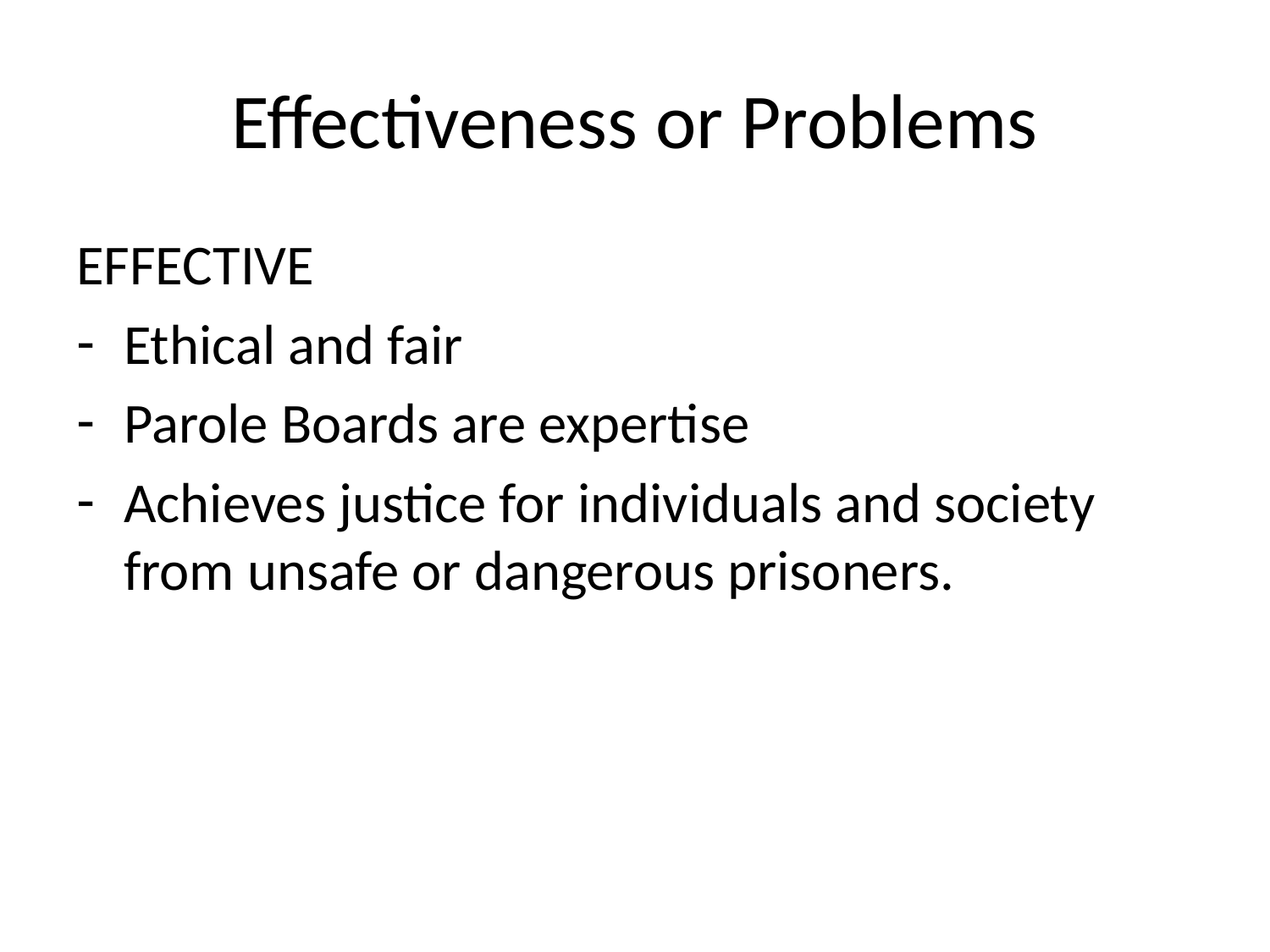

# Effectiveness or Problems
EFFECTIVE
Ethical and fair
Parole Boards are expertise
Achieves justice for individuals and society from unsafe or dangerous prisoners.